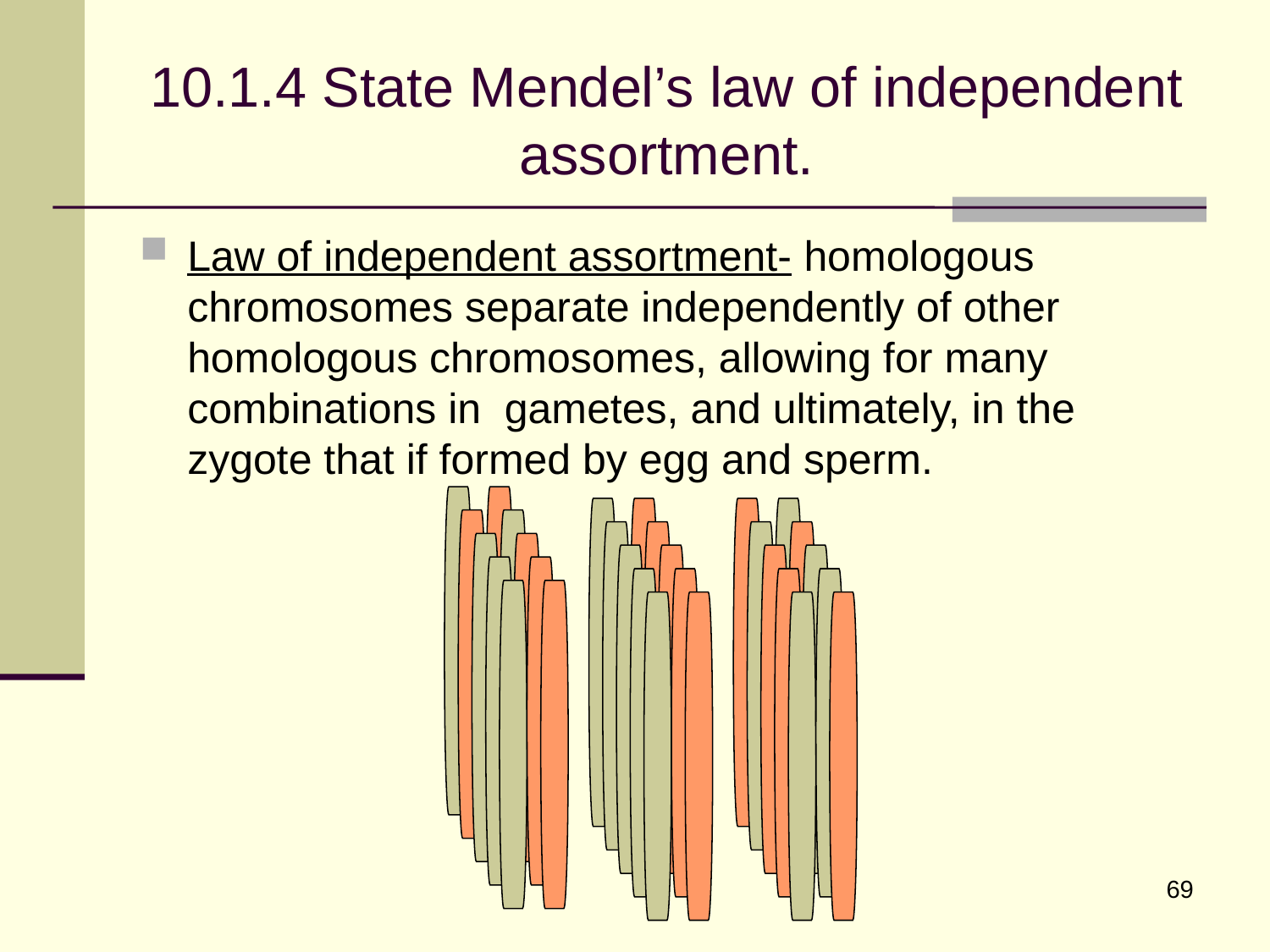

# 10.1.4 State Mendel’s law of independent assortment.
Law of independent assortment- homologous chromosomes separate independently of other homologous chromosomes, allowing for many combinations in  gametes, and ultimately, in the zygote that if formed by egg and sperm.

69